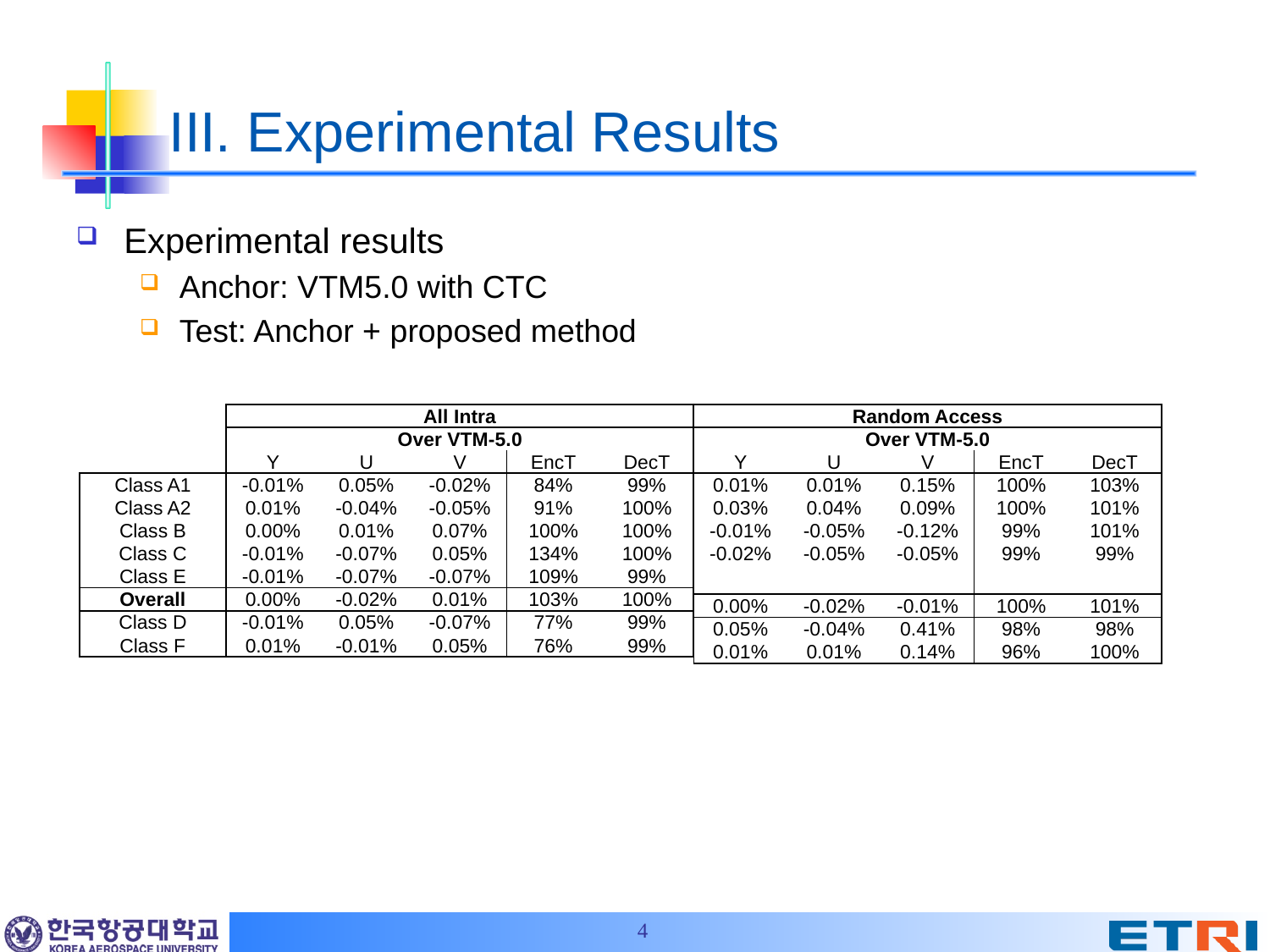

# III. Experimental Results
Experimental results
Anchor: VTM5.0 with CTC
Test: Anchor + proposed method

| Random Access |  |  |  |  |
| --- | --- | --- | --- | --- |
| Over VTM-5.0 |  |  |  |  |
| Y | U | V | EncT | DecT |
| 0.01% | 0.01% | 0.15% | 100% | 103% |
| 0.03% | 0.04% | 0.09% | 100% | 101% |
| -0.01% | -0.05% | -0.12% | 99% | 101% |
| -0.02% | -0.05% | -0.05% | 99% | 99% |
|  |  |  |  |  |
| 0.00% | -0.02% | -0.01% | 100% | 101% |
| 0.05% | -0.04% | 0.41% | 98% | 98% |
| 0.01% | 0.01% | 0.14% | 96% | 100% |
|  | All Intra |  |  |  |  |
| --- | --- | --- | --- | --- | --- |
|  | Over VTM-5.0 |  |  |  |  |
|  | Y | U | V | EncT | DecT |
| Class A1 | -0.01% | 0.05% | -0.02% | 84% | 99% |
| Class A2 | 0.01% | -0.04% | -0.05% | 91% | 100% |
| Class B | 0.00% | 0.01% | 0.07% | 100% | 100% |
| Class C | -0.01% | -0.07% | 0.05% | 134% | 100% |
| Class E | -0.01% | -0.07% | -0.07% | 109% | 99% |
| Overall | 0.00% | -0.02% | 0.01% | 103% | 100% |
| Class D | -0.01% | 0.05% | -0.07% | 77% | 99% |
| Class F | 0.01% | -0.01% | 0.05% | 76% | 99% |